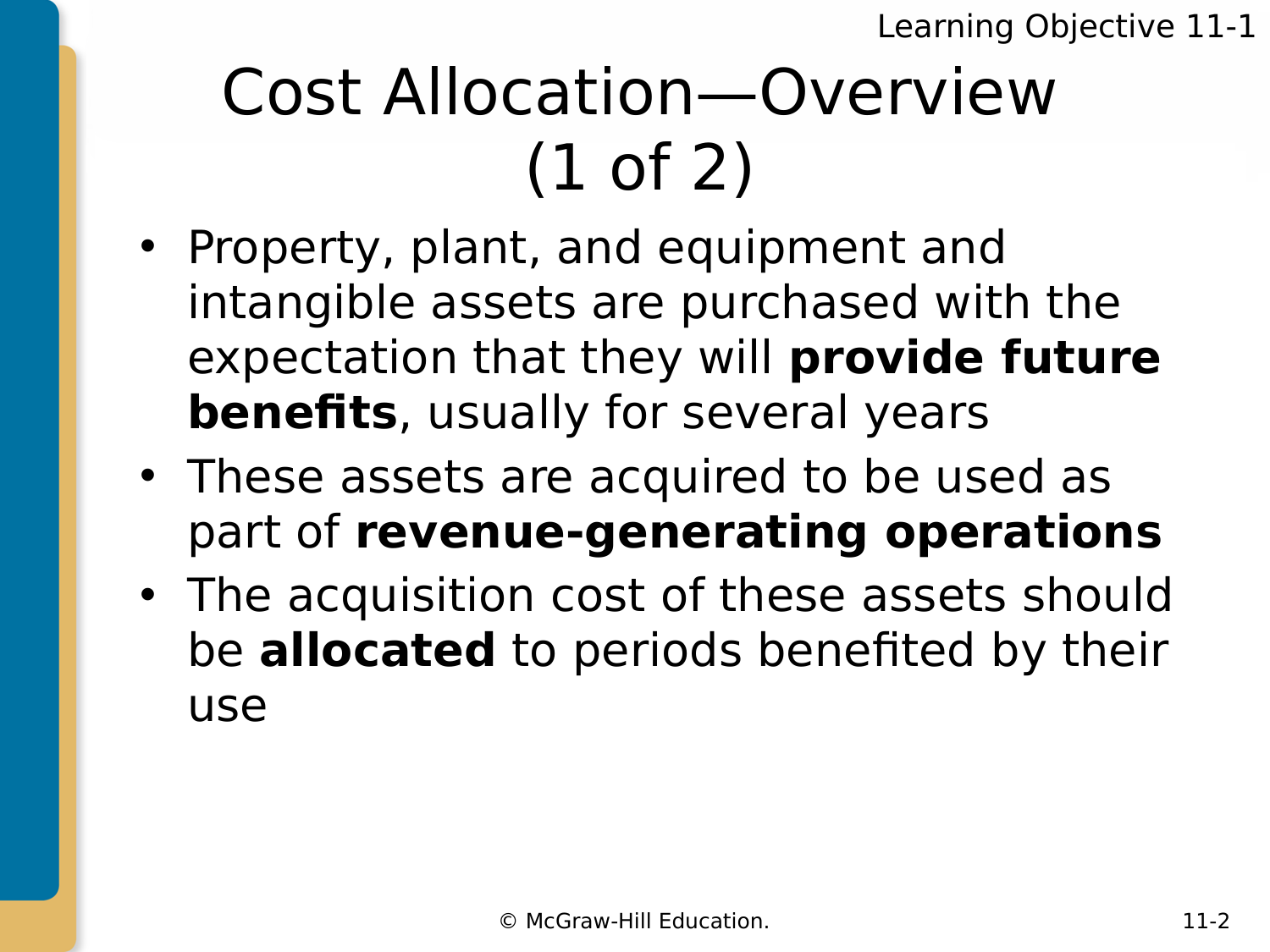

Learning Objective 11-1
# Cost Allocation—Overview (1 of 2)
Property, plant, and equipment and intangible assets are purchased with the expectation that they will provide future benefits, usually for several years
These assets are acquired to be used as part of revenue-generating operations
The acquisition cost of these assets should be allocated to periods benefited by their use